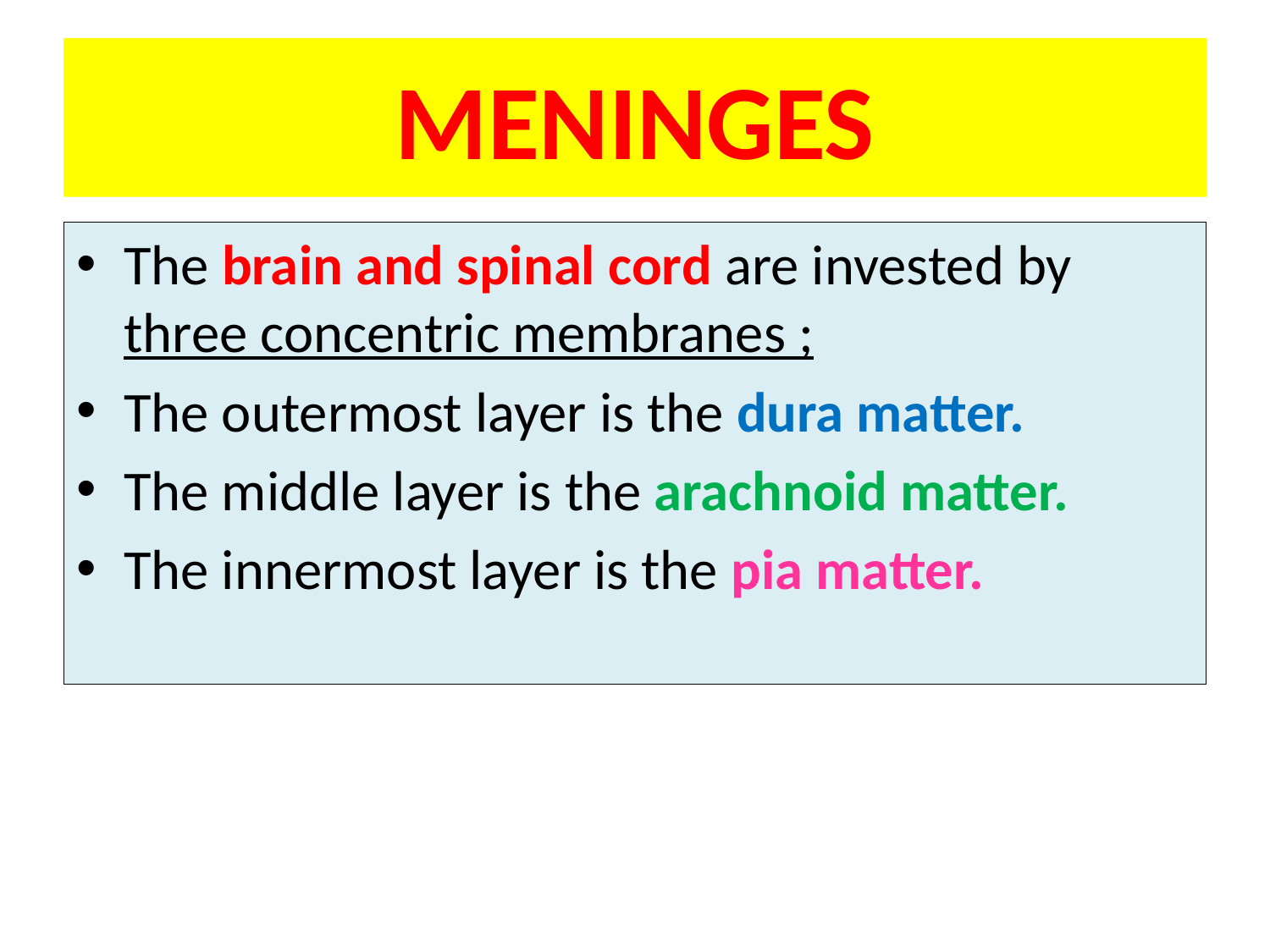

# MENINGES
The brain and spinal cord are invested by three concentric membranes ;
The outermost layer is the dura matter.
The middle layer is the arachnoid matter.
The innermost layer is the pia matter.